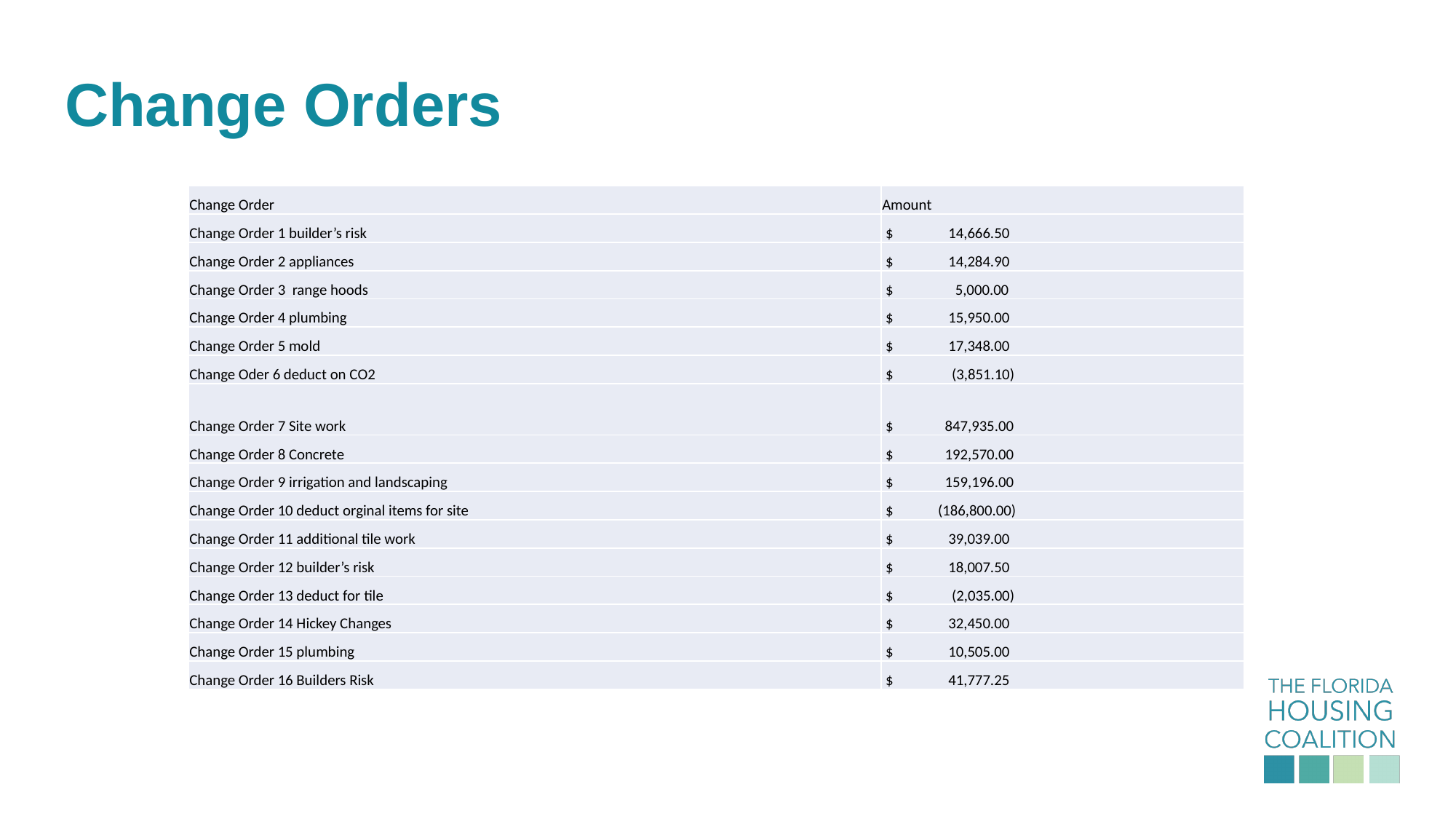

# Change Orders
| Change Order | Amount |
| --- | --- |
| Change Order 1 builder’s risk | $ 14,666.50 |
| Change Order 2 appliances | $ 14,284.90 |
| Change Order 3 range hoods | $ 5,000.00 |
| Change Order 4 plumbing | $ 15,950.00 |
| Change Order 5 mold | $ 17,348.00 |
| Change Oder 6 deduct on CO2 | $ (3,851.10) |
| Change Order 7 Site work | $ 847,935.00 |
| Change Order 8 Concrete | $ 192,570.00 |
| Change Order 9 irrigation and landscaping | $ 159,196.00 |
| Change Order 10 deduct orginal items for site | $ (186,800.00) |
| Change Order 11 additional tile work | $ 39,039.00 |
| Change Order 12 builder’s risk | $ 18,007.50 |
| Change Order 13 deduct for tile | $ (2,035.00) |
| Change Order 14 Hickey Changes | $ 32,450.00 |
| Change Order 15 plumbing | $ 10,505.00 |
| Change Order 16 Builders Risk | $ 41,777.25 |